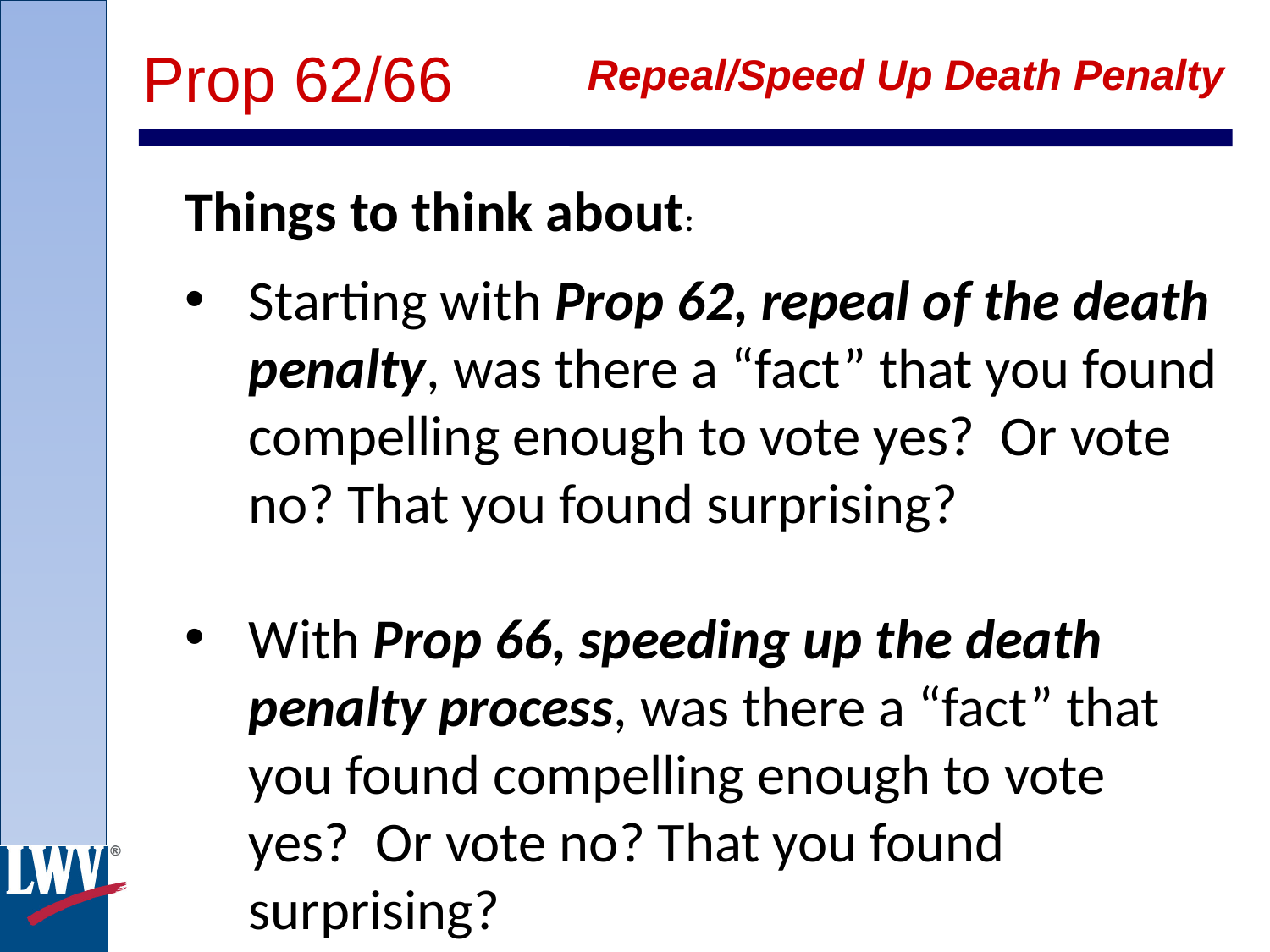

Prop 62/66
Repeal/Speed Up Death Penalty
Things to think about:
Starting with Prop 62, repeal of the death penalty, was there a “fact” that you found compelling enough to vote yes?  Or vote no? That you found surprising?

With Prop 66, speeding up the death penalty process, was there a “fact” that you found compelling enough to vote yes?  Or vote no? That you found surprising?